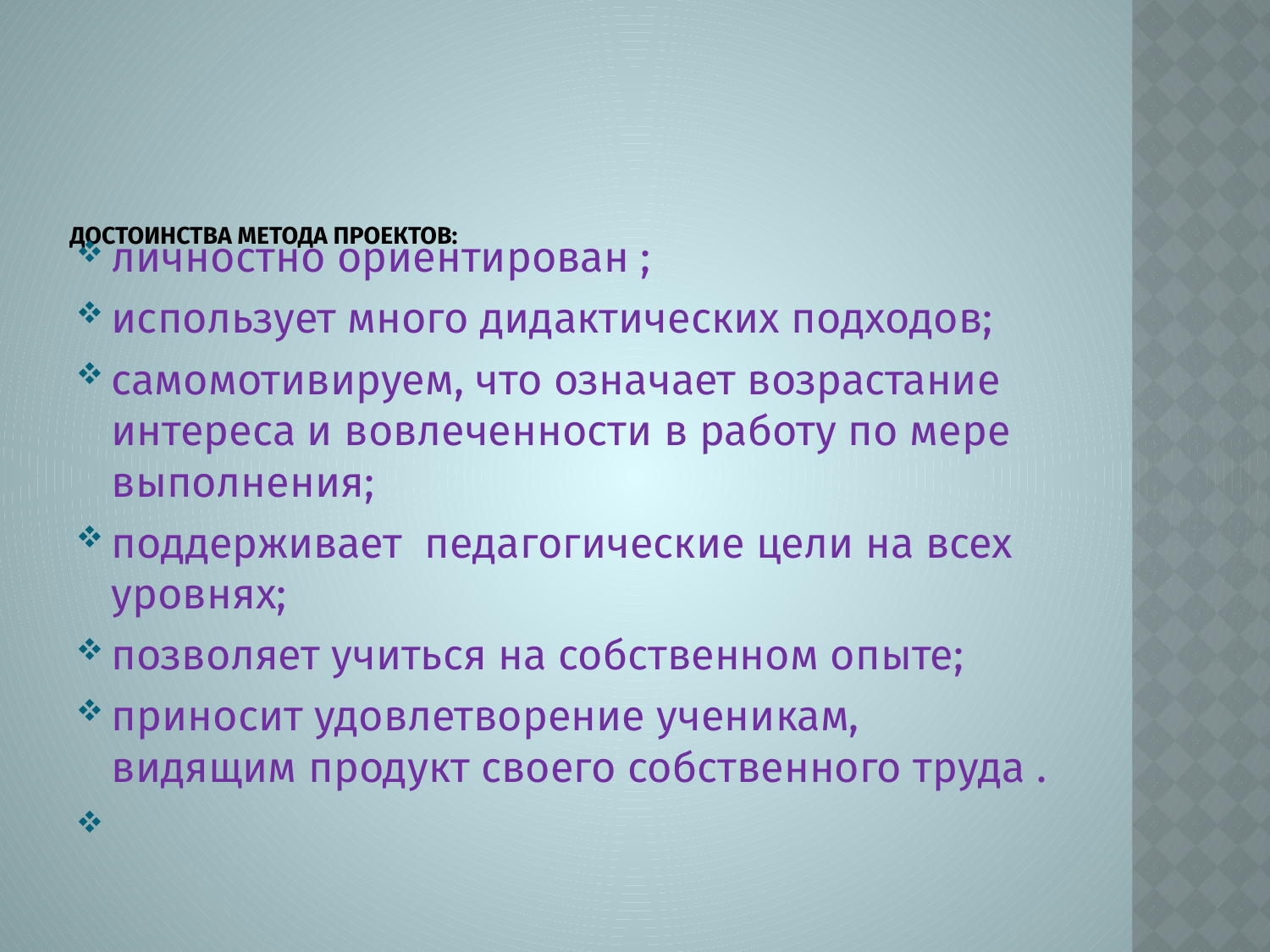

# Достоинства метода проектов:
личностно ориентирован ;
использует много дидактических подходов;
самомотивируем, что означает возрастание интереса и вовлеченности в работу по мере выполнения;
поддерживает  педагогические цели на всех уровнях;
позволяет учиться на собственном опыте;
приносит удовлетворение ученикам, видящим продукт своего собственного труда .